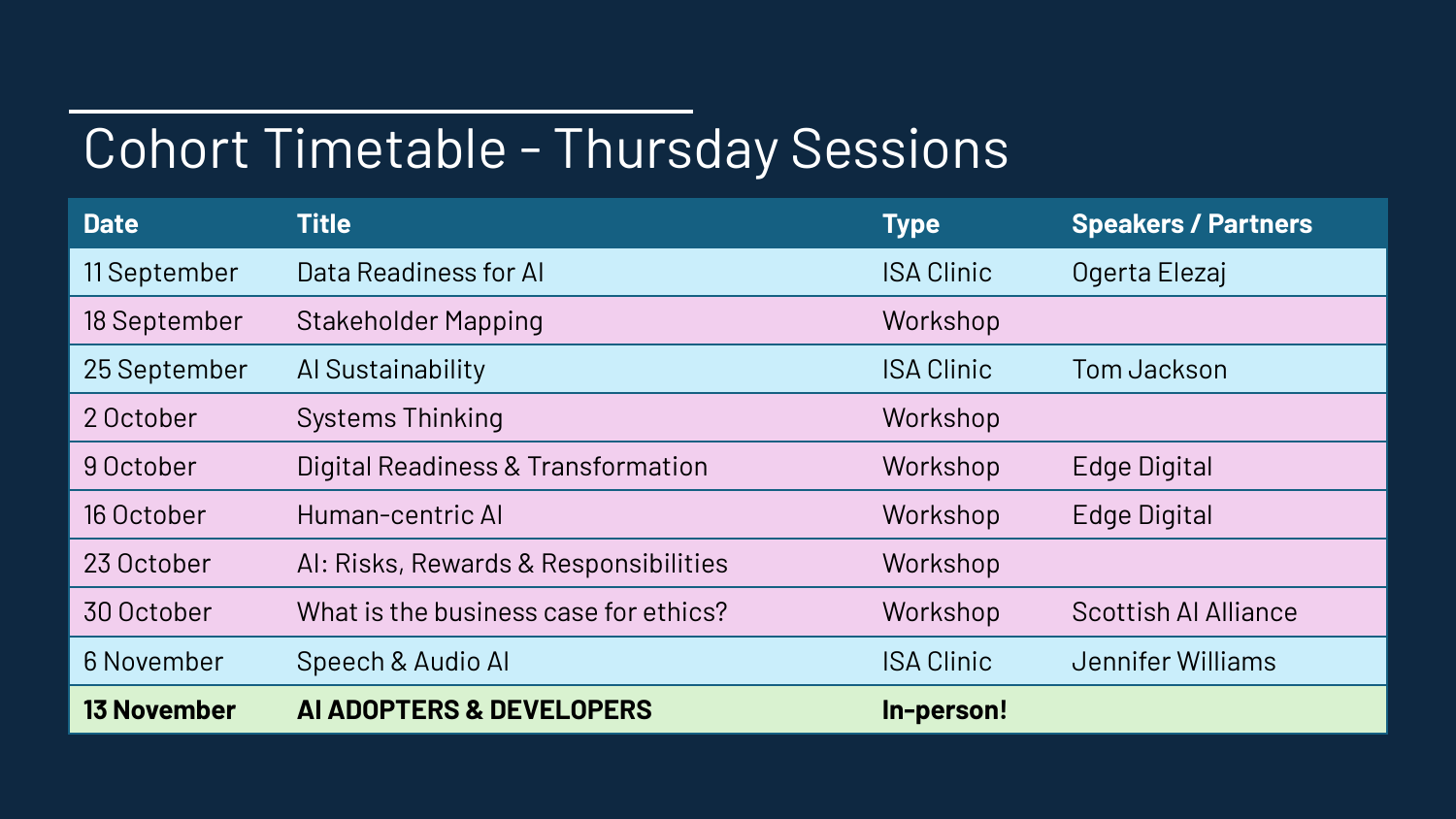

Cohort Timetable - Thursday Sessions
| Date | Title | Type | Speakers / Partners |
| --- | --- | --- | --- |
| 11 September | Data Readiness for AI | ISA Clinic | Ogerta Elezaj |
| 18 September | Stakeholder Mapping | Workshop |  |
| 25 September | AI Sustainability | ISA Clinic | Tom Jackson |
| 2 October | Systems Thinking | Workshop |  |
| 9 October | Digital Readiness & Transformation | Workshop | Edge Digital |
| 16 October | Human-centric AI | Workshop | Edge Digital |
| 23 October | AI: Risks, Rewards & Responsibilities | Workshop |  |
| 30 October | What is the business case for ethics? | Workshop | Scottish AI Alliance |
| 6 November | Speech & Audio AI | ISA Clinic | Jennifer Williams |
| 13 November | AI ADOPTERS & DEVELOPERS | In-person! |  |